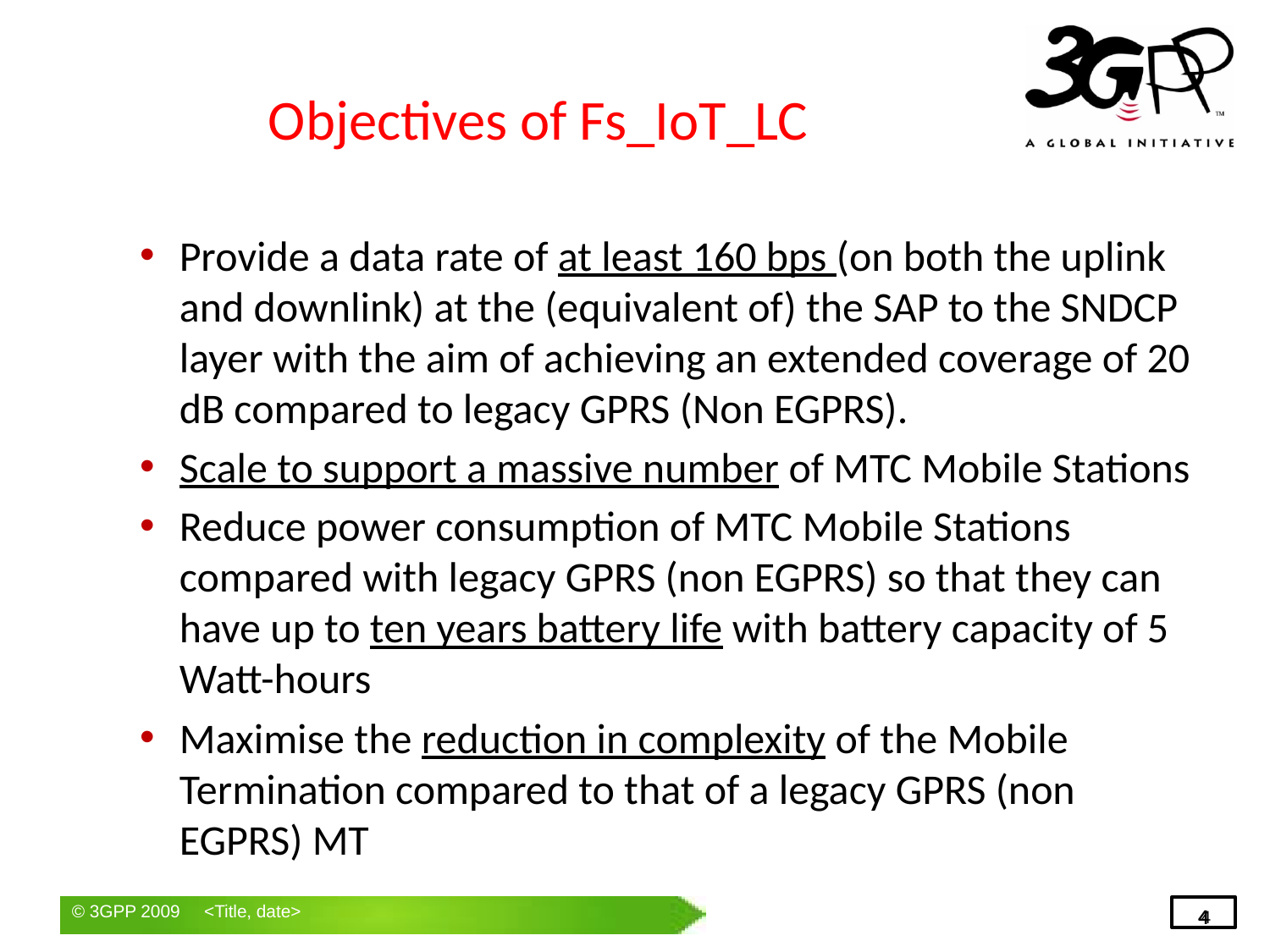

# Objectives of Fs_IoT_LC
Provide a data rate of at least 160 bps (on both the uplink and downlink) at the (equivalent of) the SAP to the SNDCP layer with the aim of achieving an extended coverage of 20 dB compared to legacy GPRS (Non EGPRS).
Scale to support a massive number of MTC Mobile Stations
Reduce power consumption of MTC Mobile Stations compared with legacy GPRS (non EGPRS) so that they can have up to ten years battery life with battery capacity of 5 Watt-hours
Maximise the reduction in complexity of the Mobile Termination compared to that of a legacy GPRS (non EGPRS) MT

4